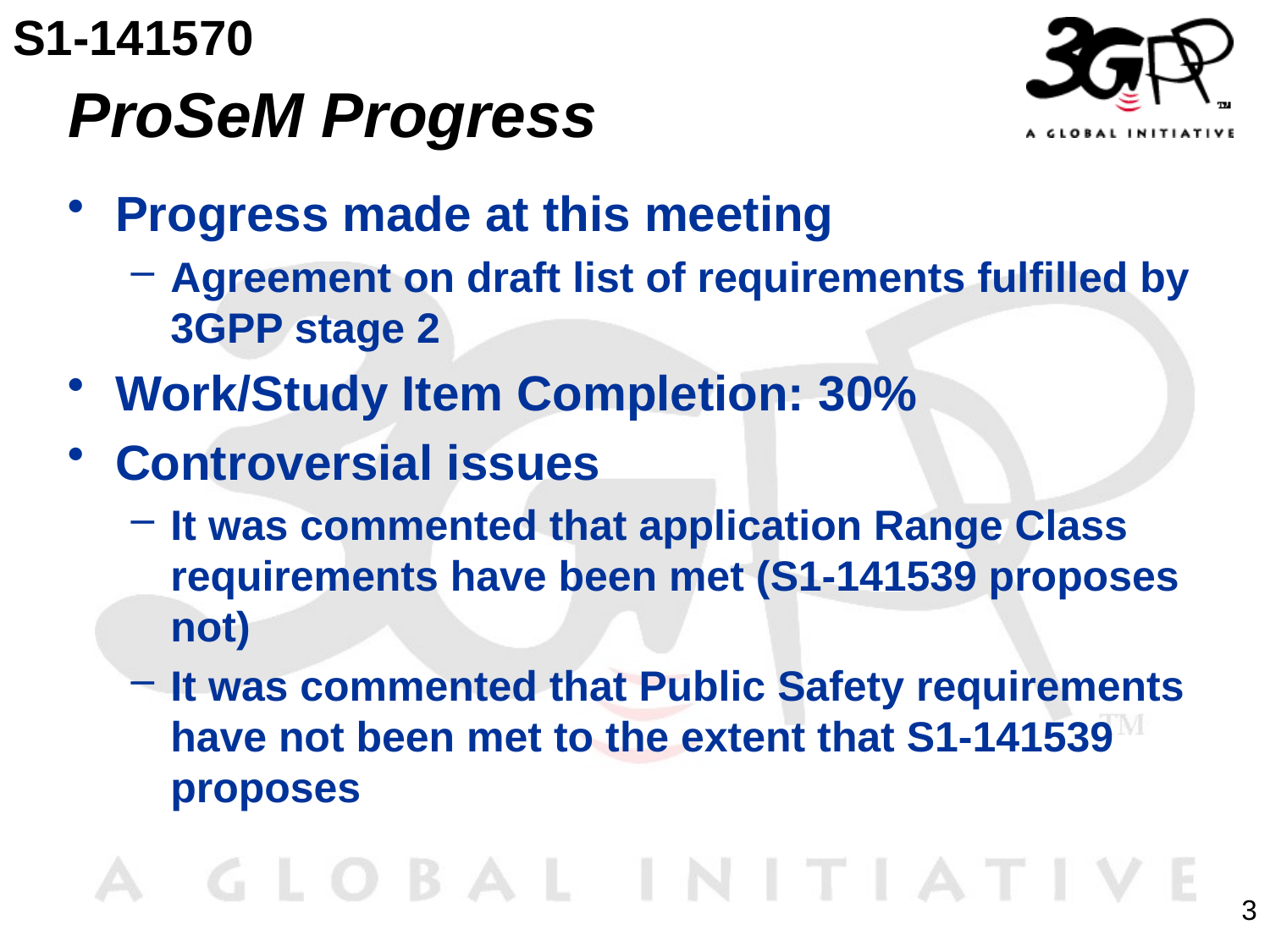

S1-141570
# ProSeM Progress
Progress made at this meeting
Agreement on draft list of requirements fulfilled by 3GPP stage 2
Work/Study Item Completion: 30%
Controversial issues
It was commented that application Range Class requirements have been met (S1-141539 proposes not)
It was commented that Public Safety requirements have not been met to the extent that S1-141539 proposes
3